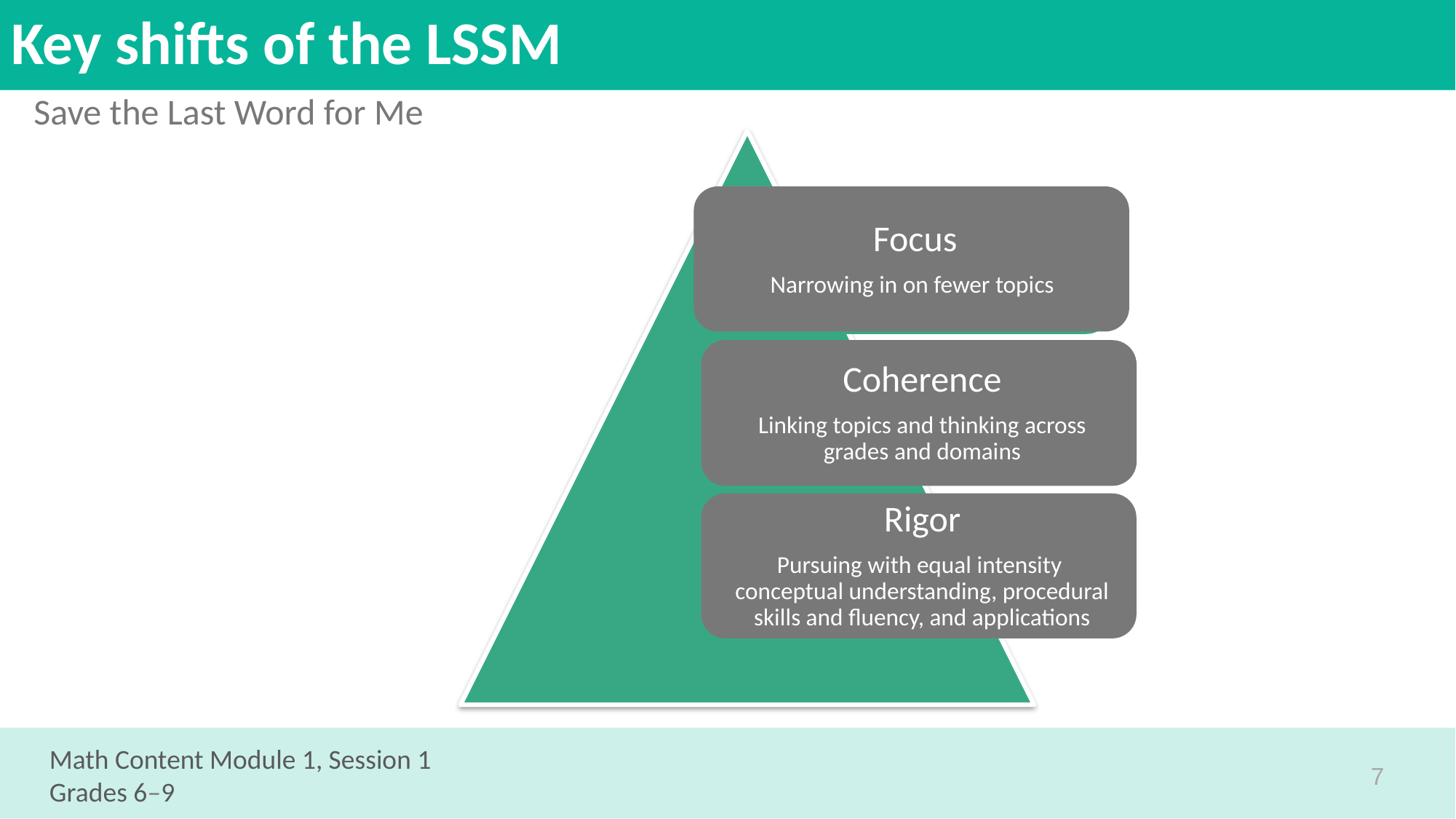

# Key shifts of the LSSM
Save the Last Word for Me
Focus
Narrowing in on fewer topics
Coherence
Linking topics and thinking across grades and domains
Rigor
Pursuing with equal intensity
conceptual understanding, procedural skills and fluency, and applications
Focus
Coherence
Rigor
Math Content Module 1, Session 1
Grades 6–9
7